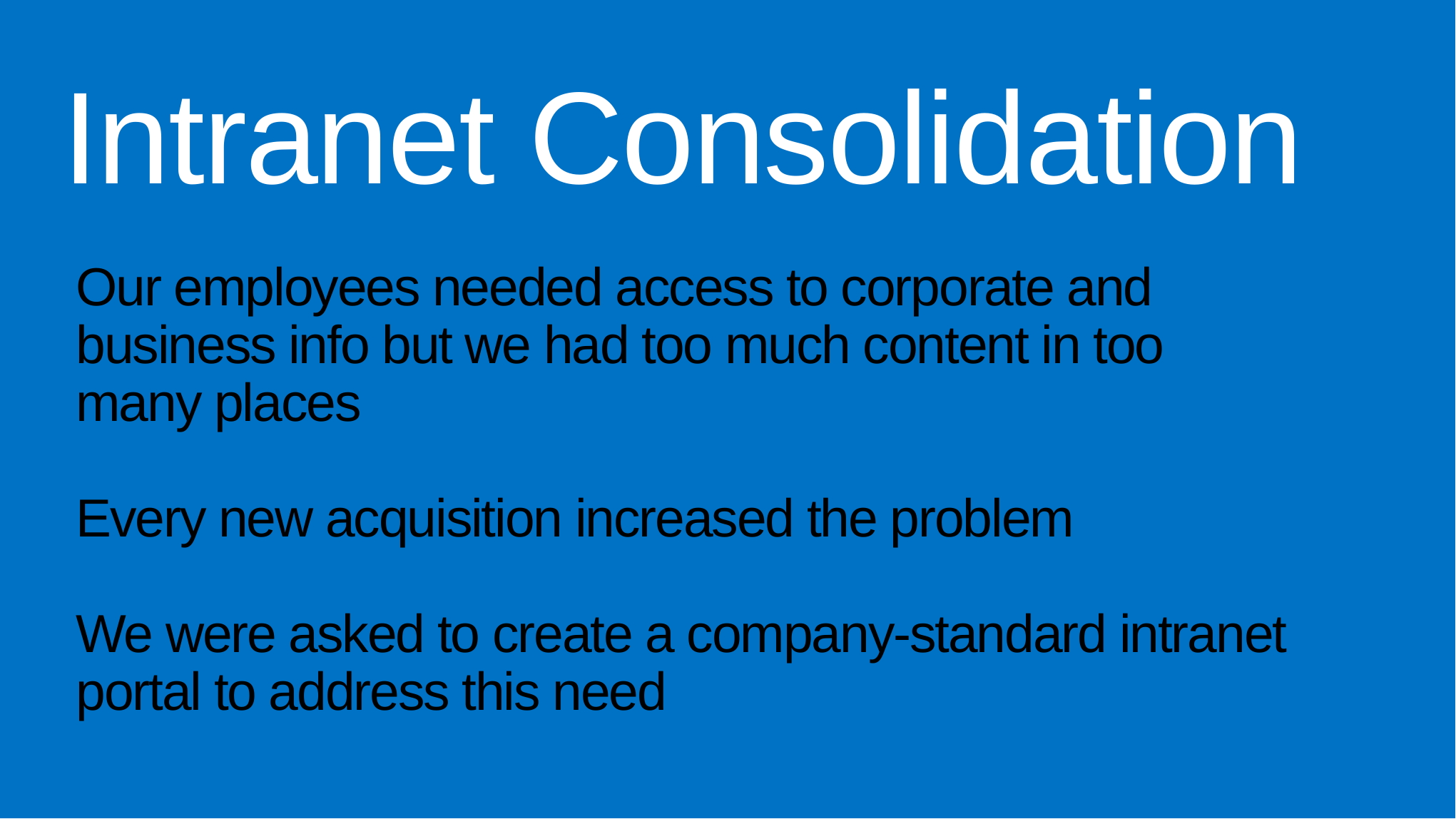

Intranet Consolidation
# Our employees needed access to corporate and business info but we had too much content in too many places Every new acquisition increased the problem We were asked to create a company-standard intranet portal to address this need